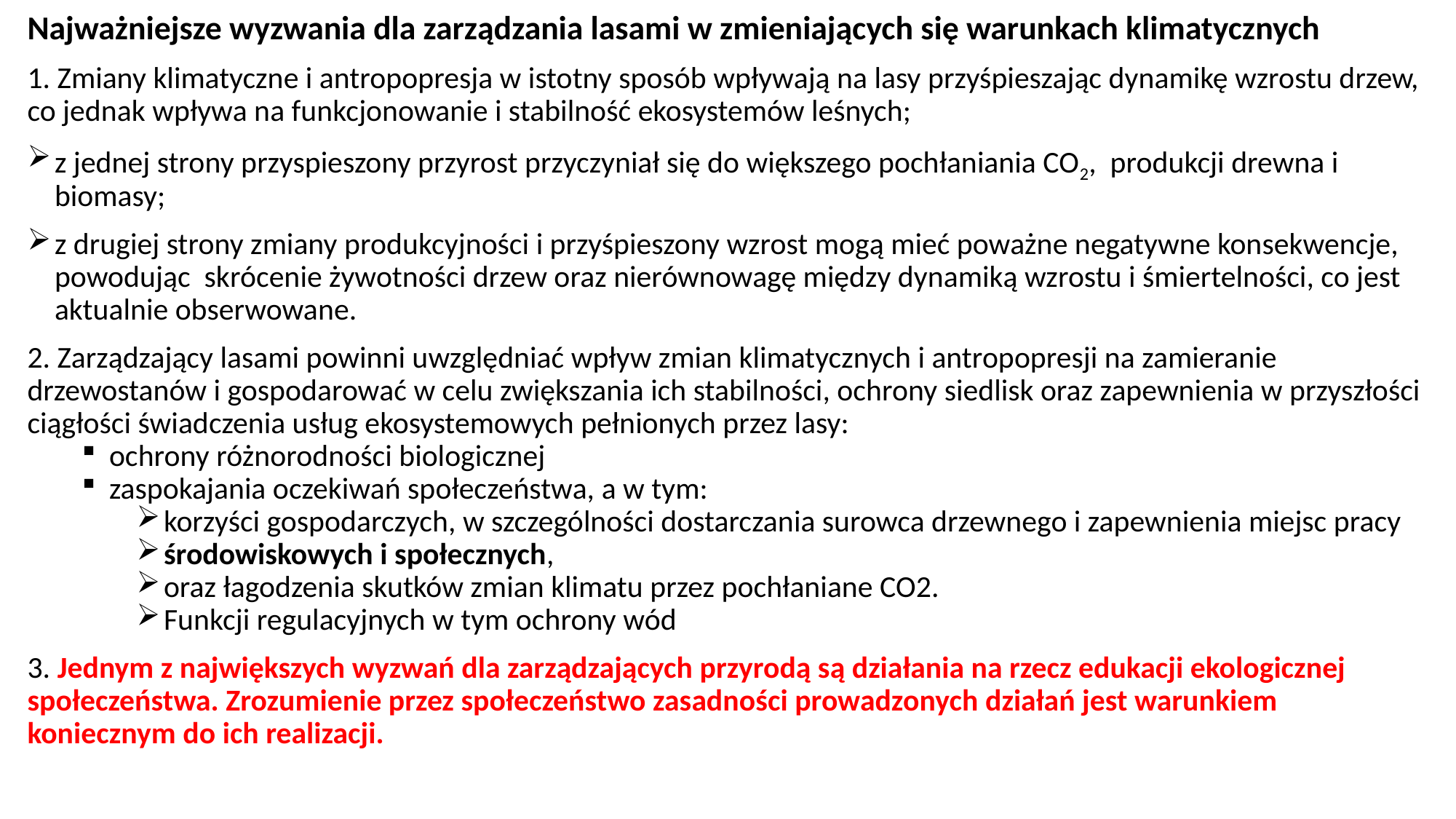

Najważniejsze wyzwania dla zarządzania lasami w zmieniających się warunkach klimatycznych
1. Zmiany klimatyczne i antropopresja w istotny sposób wpływają na lasy przyśpieszając dynamikę wzrostu drzew, co jednak wpływa na funkcjonowanie i stabilność ekosystemów leśnych;
z jednej strony przyspieszony przyrost przyczyniał się do większego pochłaniania CO2,  produkcji drewna i biomasy;
z drugiej strony zmiany produkcyjności i przyśpieszony wzrost mogą mieć poważne negatywne konsekwencje, powodując  skrócenie żywotności drzew oraz nierównowagę między dynamiką wzrostu i śmiertelności, co jest aktualnie obserwowane.
2. Zarządzający lasami powinni uwzględniać wpływ zmian klimatycznych i antropopresji na zamieranie drzewostanów i gospodarować w celu zwiększania ich stabilności, ochrony siedlisk oraz zapewnienia w przyszłości ciągłości świadczenia usług ekosystemowych pełnionych przez lasy:
ochrony różnorodności biologicznej
zaspokajania oczekiwań społeczeństwa, a w tym:
korzyści gospodarczych, w szczególności dostarczania surowca drzewnego i zapewnienia miejsc pracy
środowiskowych i społecznych,
oraz łagodzenia skutków zmian klimatu przez pochłaniane CO2.
Funkcji regulacyjnych w tym ochrony wód
3. Jednym z największych wyzwań dla zarządzających przyrodą są działania na rzecz edukacji ekologicznej społeczeństwa. Zrozumienie przez społeczeństwo zasadności prowadzonych działań jest warunkiem koniecznym do ich realizacji.